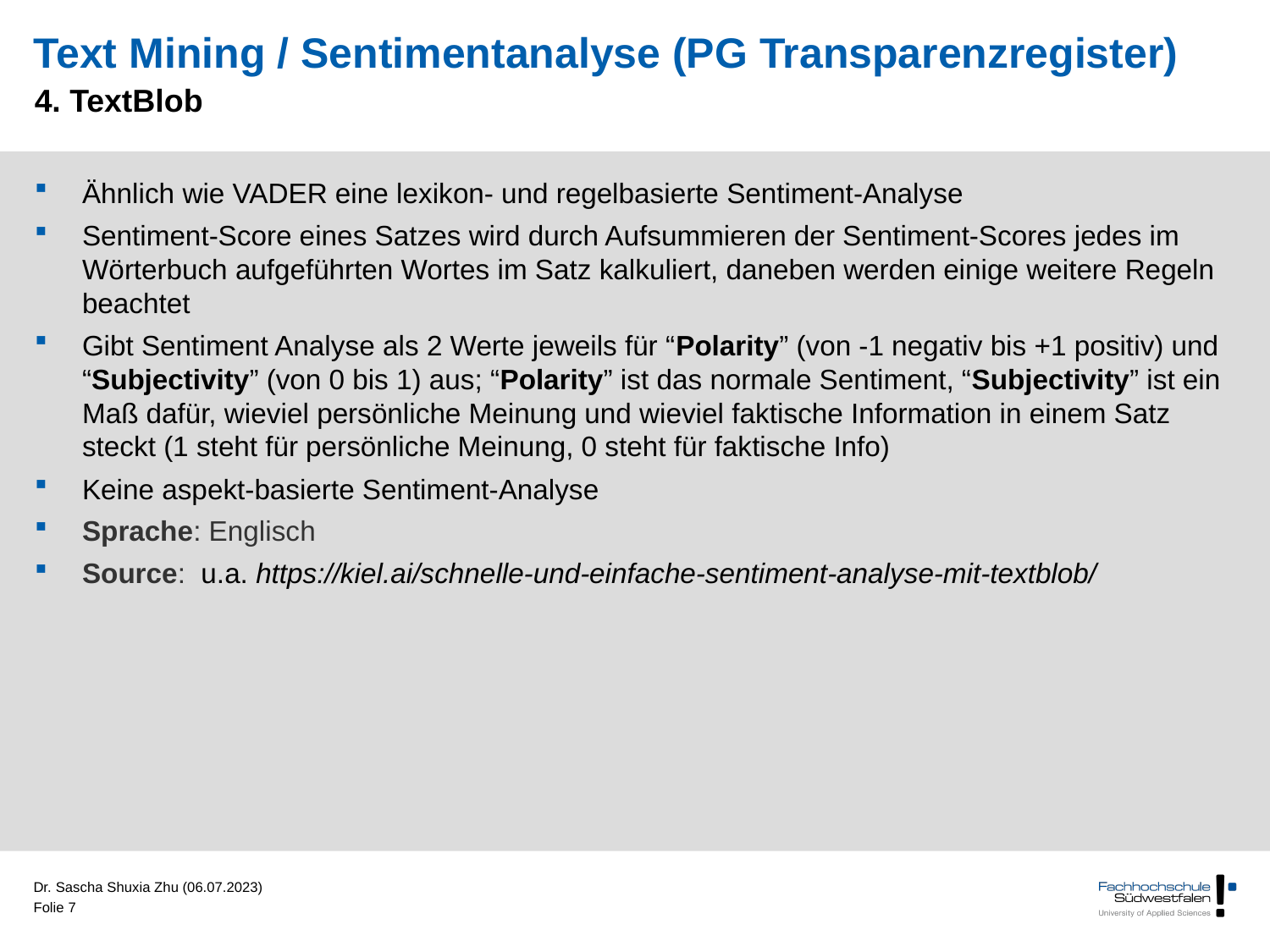

# Text Mining / Sentimentanalyse (PG Transparenzregister)
4. TextBlob
Ähnlich wie VADER eine lexikon- und regelbasierte Sentiment-Analyse
Sentiment-Score eines Satzes wird durch Aufsummieren der Sentiment-Scores jedes im Wörterbuch aufgeführten Wortes im Satz kalkuliert, daneben werden einige weitere Regeln beachtet
Gibt Sentiment Analyse als 2 Werte jeweils für “Polarity” (von -1 negativ bis +1 positiv) und “Subjectivity” (von 0 bis 1) aus; “Polarity” ist das normale Sentiment, “Subjectivity” ist ein Maß dafür, wieviel persönliche Meinung und wieviel faktische Information in einem Satz steckt (1 steht für persönliche Meinung, 0 steht für faktische Info)
Keine aspekt-basierte Sentiment-Analyse
Sprache: Englisch
Source:  u.a. https://kiel.ai/schnelle-und-einfache-sentiment-analyse-mit-textblob/

Dr. Sascha Shuxia Zhu (06.07.2023)